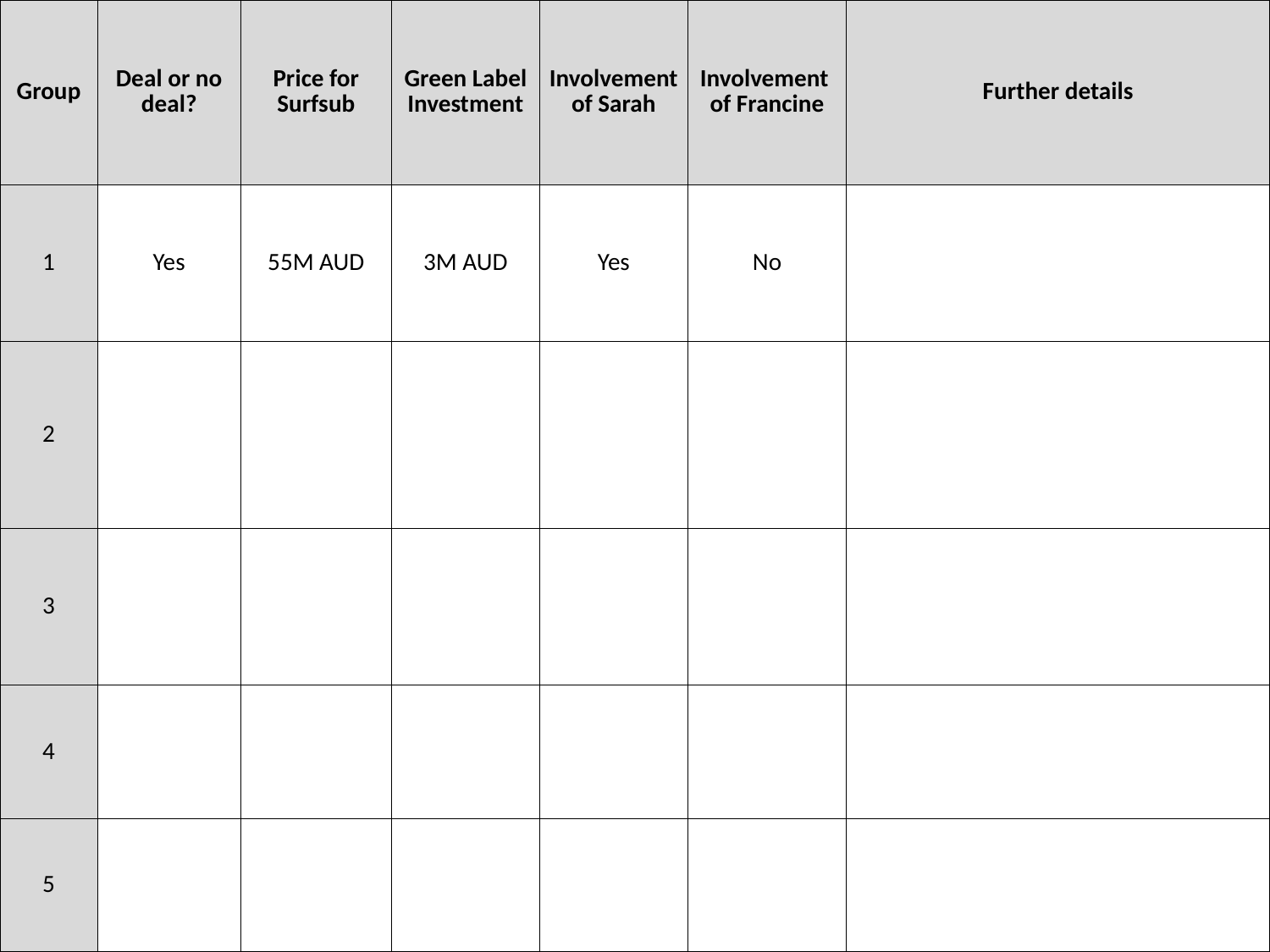

| Group | Deal or no deal? | Price for Surfsub | Green Label Investment | Involvement of Sarah | Involvement of Francine | Further details |
| --- | --- | --- | --- | --- | --- | --- |
| 1 | Yes | 55M AUD | 3M AUD | Yes | No |  |
| 2 |  |  |  |  |  |  |
| 3 |  |  |  |  |  |  |
| 4 |  |  |  |  |  |  |
| 5 |  |  |  |  |  |  |